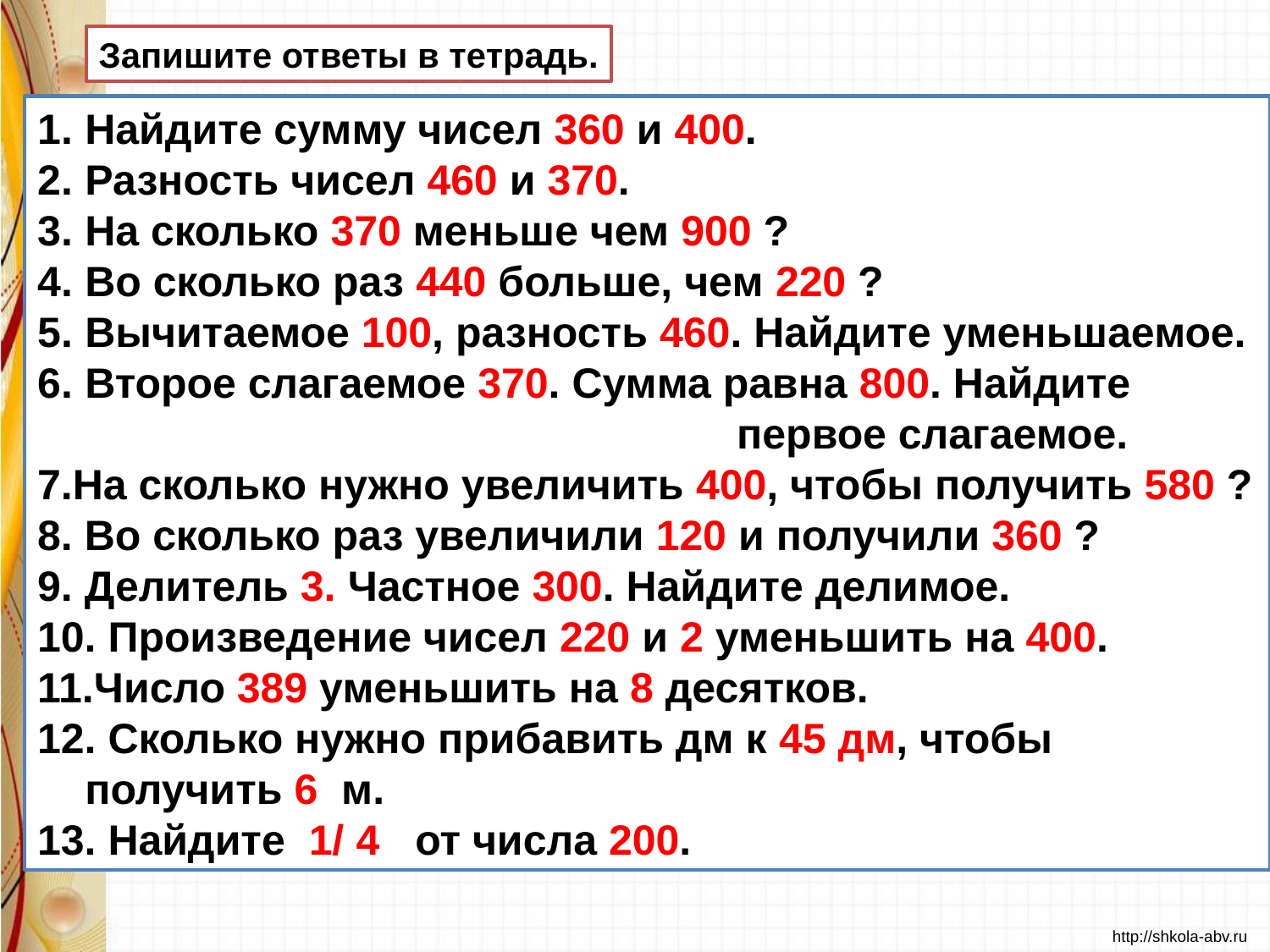

Запишите ответы в тетрадь.
Найдите сумму чисел 360 и 400.
Разность чисел 460 и 370.
На сколько 370 меньше чем 900 ?
Во сколько раз 440 больше, чем 220 ?
Вычитаемое 100, разность 460. Найдите уменьшаемое.
Второе слагаемое 370. Сумма равна 800. Найдите
                                                           первое слагаемое.
7.На сколько нужно увеличить 400, чтобы получить 580 ?
8. Во сколько раз увеличили 120 и получили 360 ?
9. Делитель 3. Частное 300. Найдите делимое.
10. Произведение чисел 220 и 2 уменьшить на 400.
11.Число 389 уменьшить на 8 десятков.
12. Сколько нужно прибавить дм к 45 дм, чтобы получить 6  м.
13. Найдите  1/ 4   от числа 200.